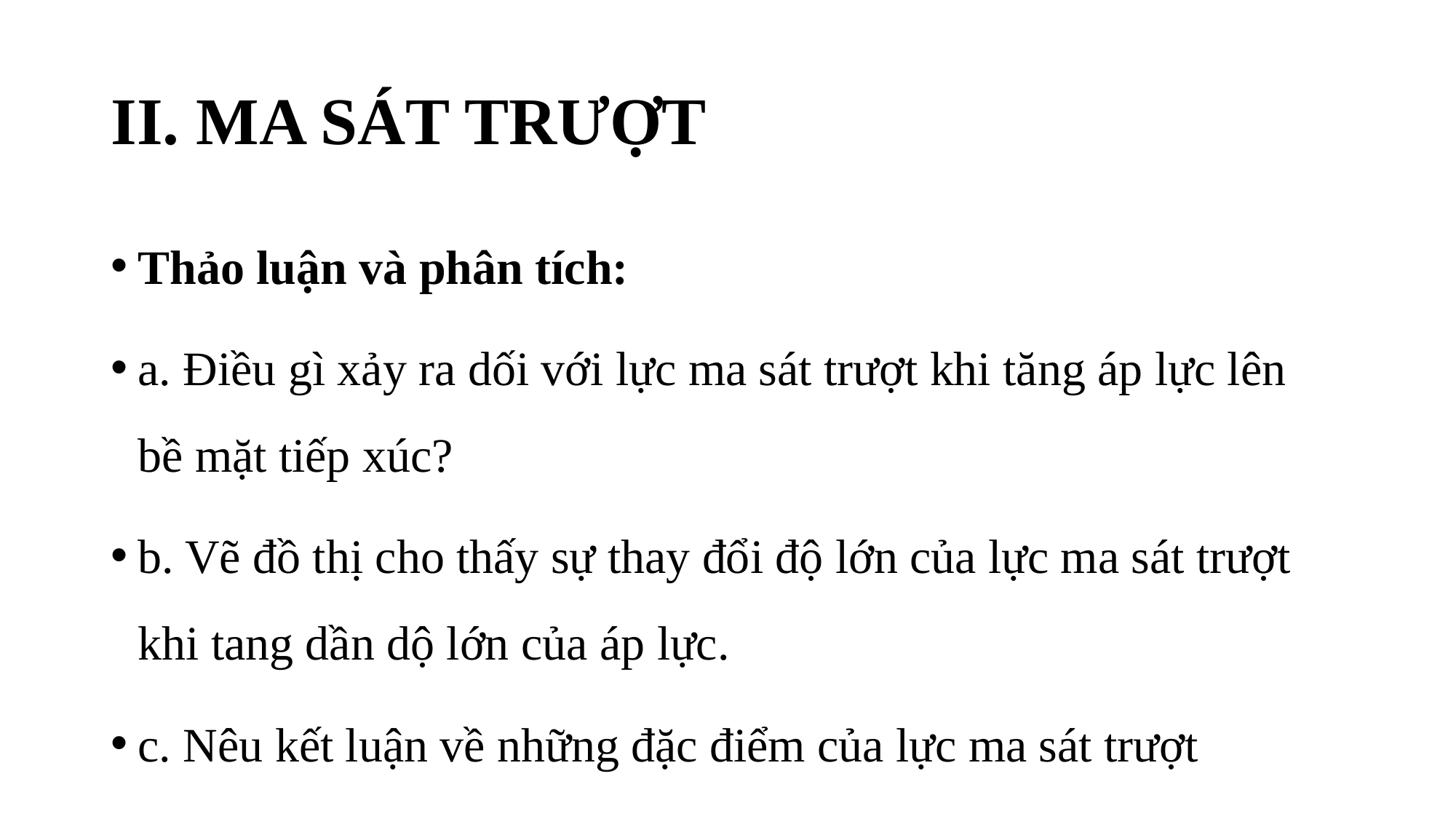

# II. MA SÁT TRƯỢT
Thảo luận và phân tích:
a. Điều gì xảy ra dối với lực ma sát trượt khi tăng áp lực lên bề mặt tiếp xúc?
b. Vẽ đồ thị cho thấy sự thay đổi độ lớn của lực ma sát trượt khi tang dần dộ lớn của áp lực.
c. Nêu kết luận về những đặc điểm của lực ma sát trượt